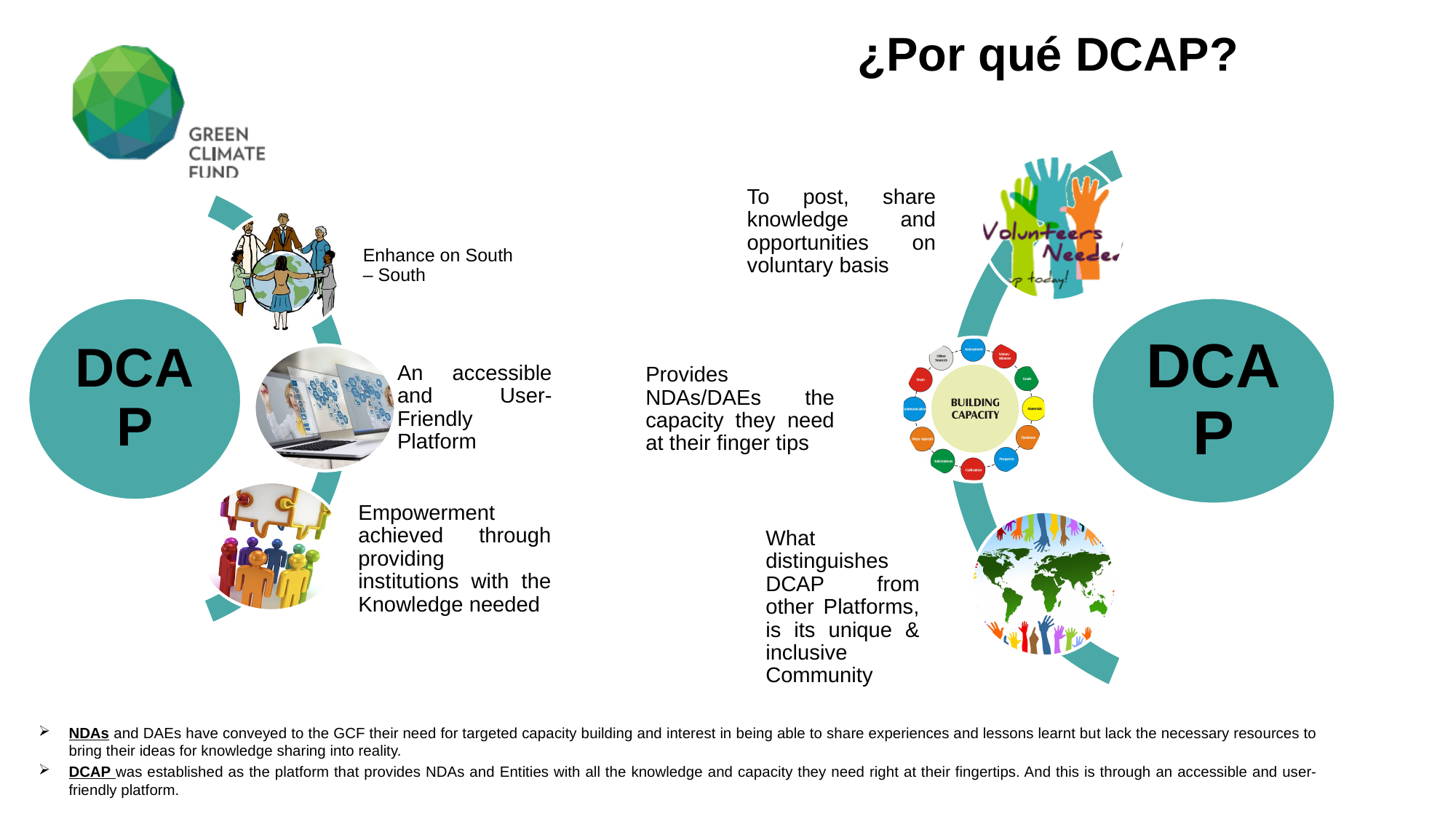

# ¿Por qué DCAP?
DCAP
To post, share knowledge and opportunities on voluntary basis
Provides NDAs/DAEs the capacity they need at their finger tips
What distinguishes DCAP from other Platforms, is its unique & inclusive Community
DCAP
Enhance on South – South
An accessible and User-Friendly Platform
Empowerment achieved through providing institutions with the Knowledge needed
NDAs and DAEs have conveyed to the GCF their need for targeted capacity building and interest in being able to share experiences and lessons learnt but lack the necessary resources to bring their ideas for knowledge sharing into reality.
DCAP was established as the platform that provides NDAs and Entities with all the knowledge and capacity they need right at their fingertips. And this is through an accessible and user-friendly platform.